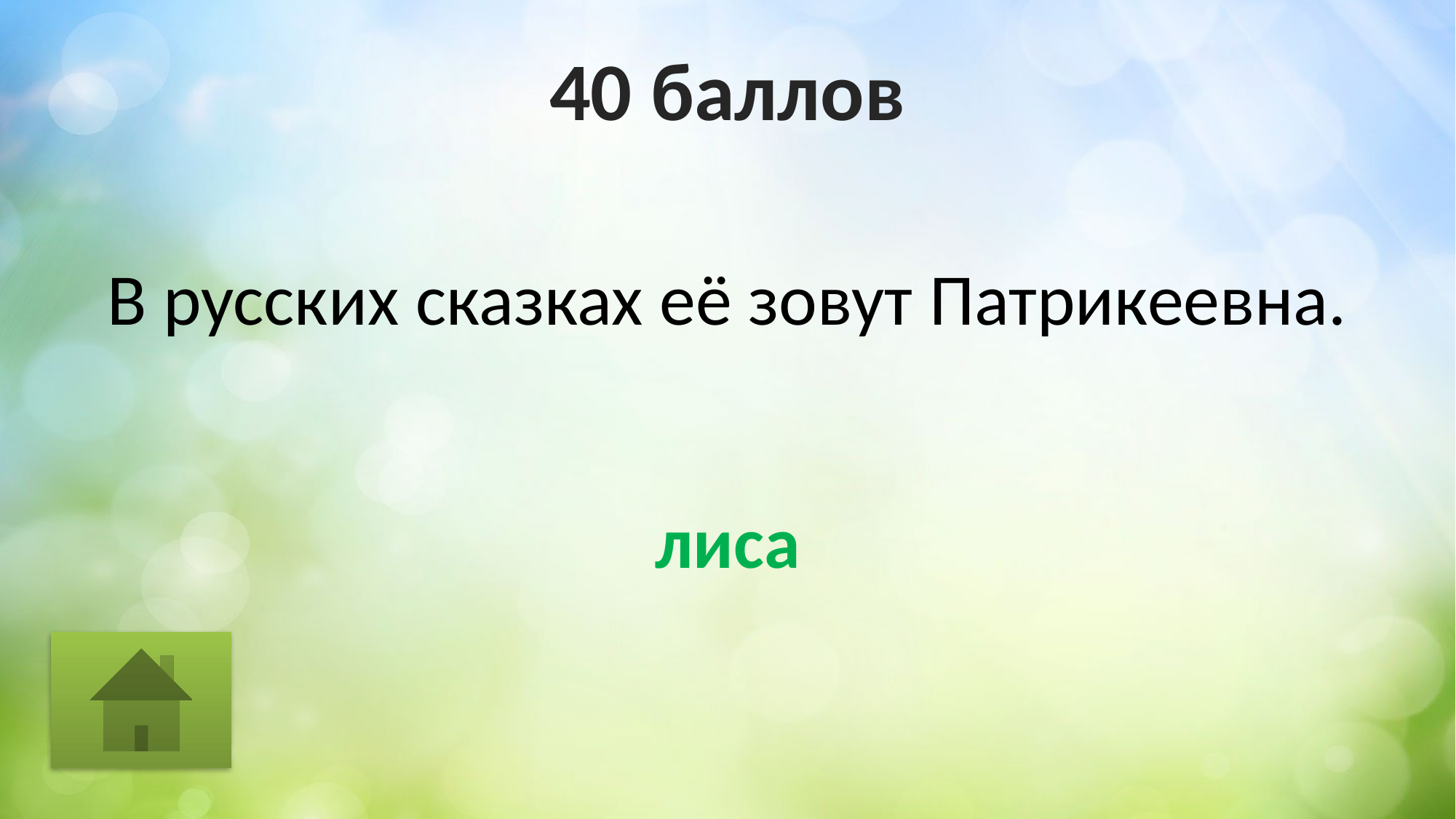

# 40 баллов
В русских сказках её зовут Патрикеевна.
лиса